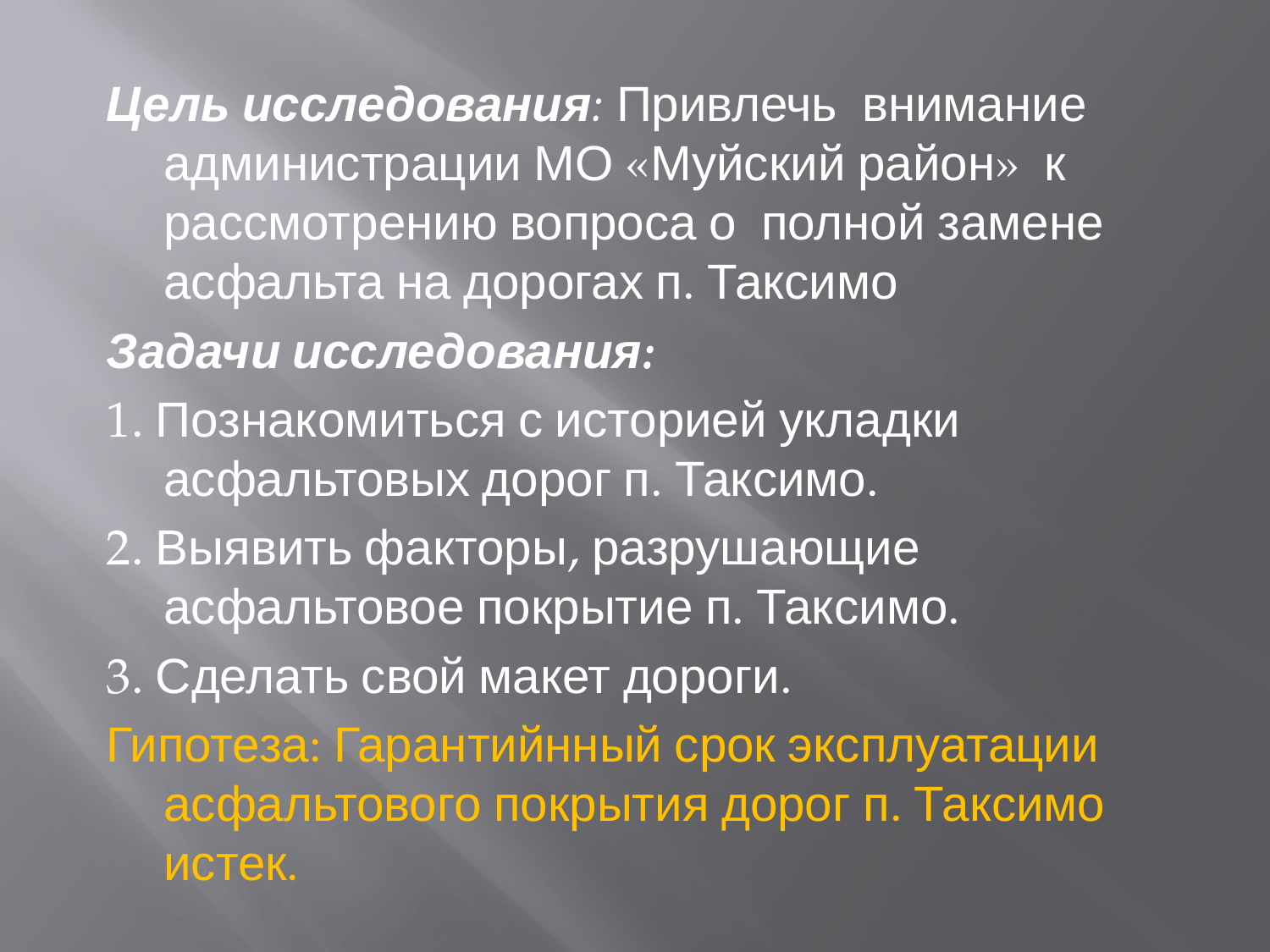

Цель исследования: Привлечь  внимание администрации МО «Муйский район»  к рассмотрению вопроса о  полной замене асфальта на дорогах п. Таксимо
Задачи исследования:
1. Познакомиться с историей укладки асфальтовых дорог п. Таксимо.
2. Выявить факторы, разрушающие  асфальтовое покрытие п. Таксимо.
3. Сделать свой макет дороги.
Гипотеза: Гарантийнный срок эксплуатации асфальтового покрытия дорог п. Таксимо истек.